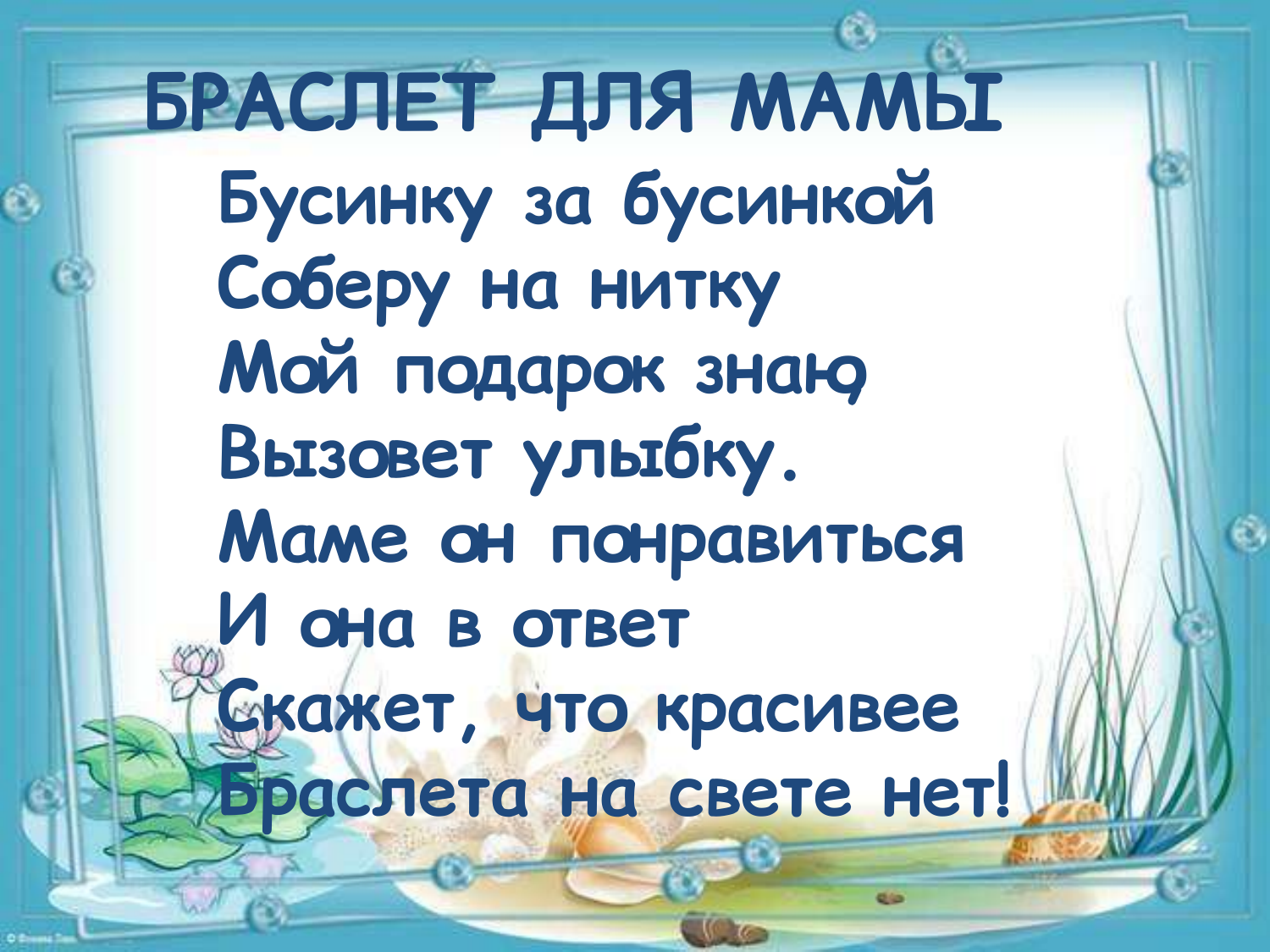

БРАСЛЕТ ДЛЯ МАМЫ
Бусинку за бусинкой
Соберу на нитку
Мой подарок знаю,
Вызовет улыбку.
Маме он понравиться
И она в ответ
Скажет, что красивее
Браслета на свете нет!